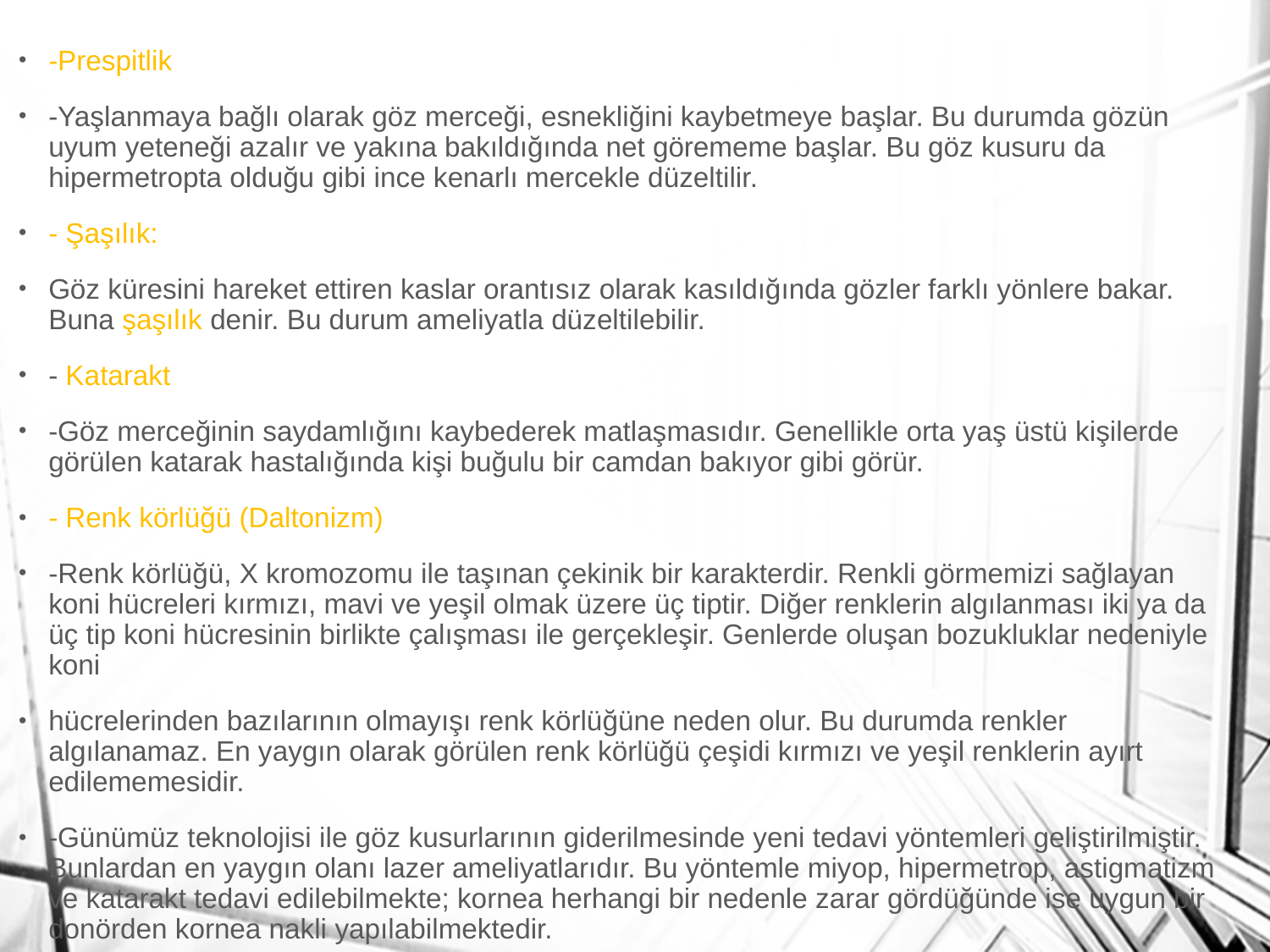

-Prespitlik
-Yaşlanmaya bağlı olarak göz merceği, esnekliğini kaybetmeye başlar. Bu durumda gözün uyum yeteneği azalır ve yakına bakıldığında net görememe başlar. Bu göz kusuru da hipermetropta olduğu gibi ince kenarlı mercekle düzeltilir.
- Şaşılık:
Göz küresini hareket ettiren kaslar orantısız olarak kasıldığında gözler farklı yönlere bakar. Buna şaşılık denir. Bu durum ameliyatla düzeltilebilir.
- Katarakt
-Göz merceğinin saydamlığını kaybederek matlaşmasıdır. Genellikle orta yaş üstü kişilerde görülen katarak hastalığında kişi buğulu bir camdan bakıyor gibi görür.
- Renk körlüğü (Daltonizm)
-Renk körlüğü, X kromozomu ile taşınan çekinik bir karakterdir. Renkli görmemizi sağlayan koni hücreleri kırmızı, mavi ve yeşil olmak üzere üç tiptir. Diğer renklerin algılanması iki ya da üç tip koni hücresinin birlikte çalışması ile gerçekleşir. Genlerde oluşan bozukluklar nedeniyle koni
hücrelerinden bazılarının olmayışı renk körlüğüne neden olur. Bu durumda renkler algılanamaz. En yaygın olarak görülen renk körlüğü çeşidi kırmızı ve yeşil renklerin ayırt edilememesidir.
-Günümüz teknolojisi ile göz kusurlarının giderilmesinde yeni tedavi yöntemleri geliştirilmiştir. Bunlardan en yaygın olanı lazer ameliyatlarıdır. Bu yöntemle miyop, hipermetrop, astigmatizm ve katarakt tedavi edilebilmekte; kornea herhangi bir nedenle zarar gördüğünde ise uygun bir donörden kornea nakli yapılabilmektedir.